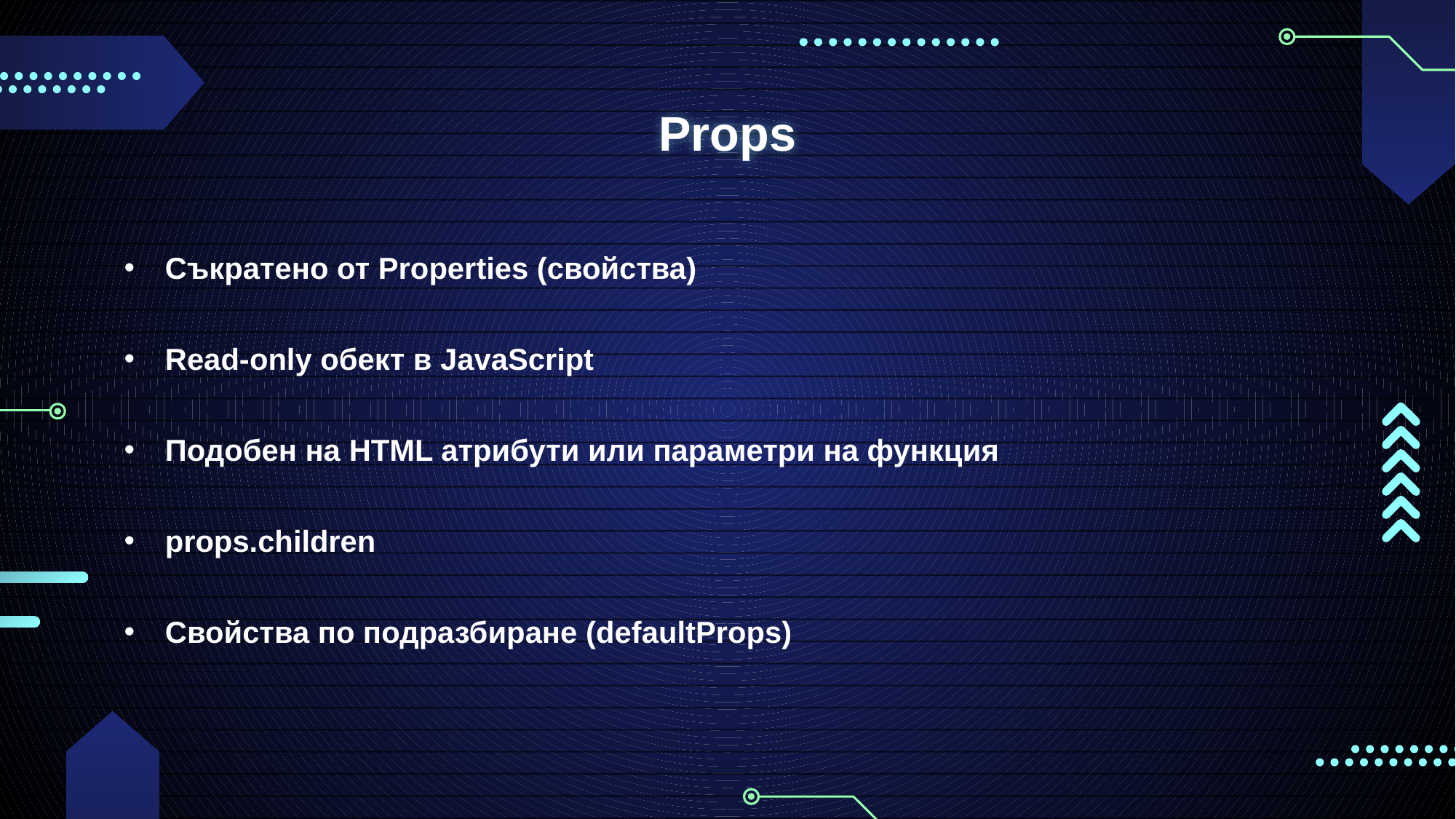

# Props
Съкратено от Properties (свойства)
Read-only обект в JavaScript
Подобен на HTML атрибути или параметри на функция
props.children
Свойства по подразбиране (defaultProps)